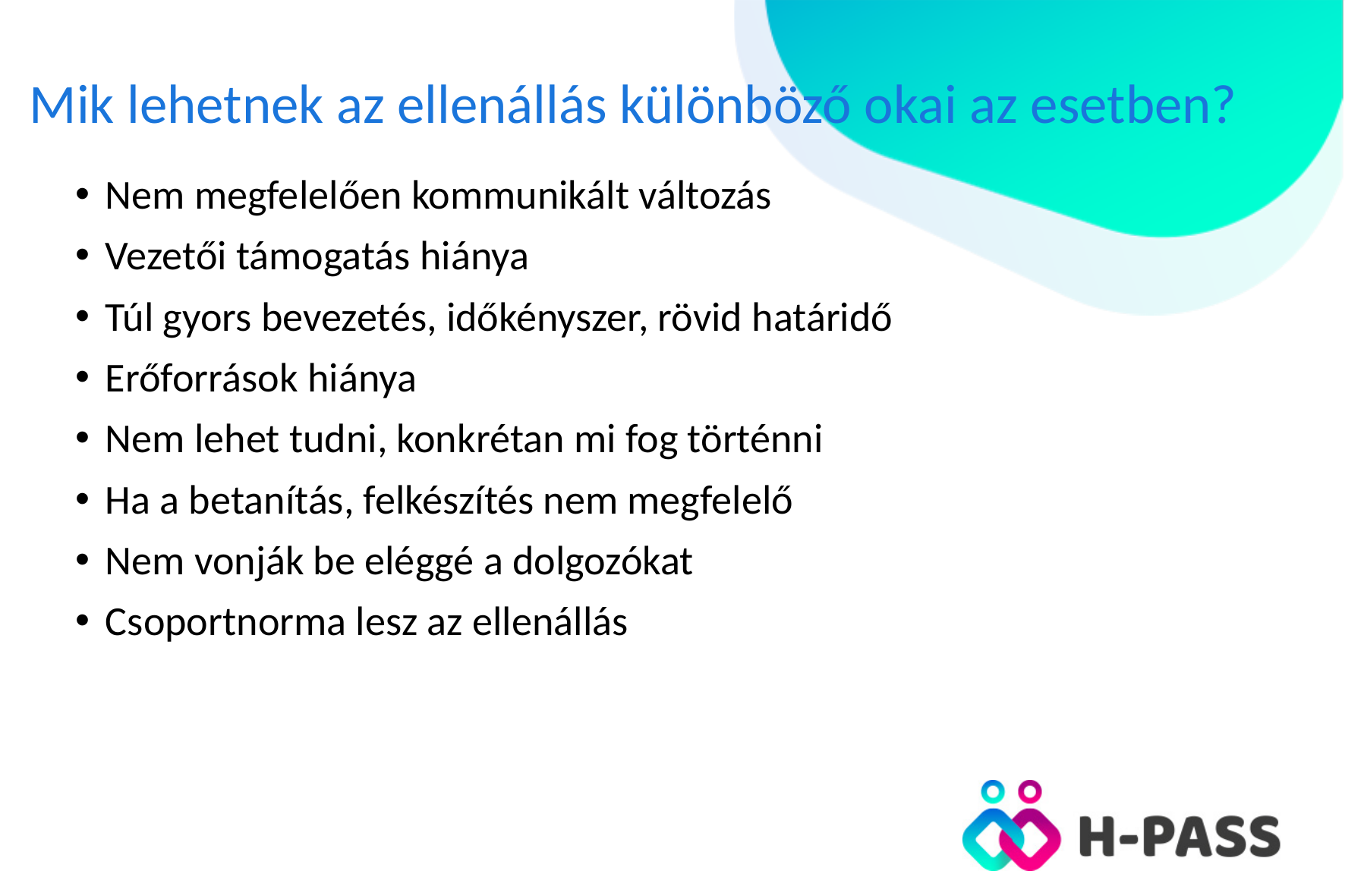

# Mik lehetnek az ellenállás különböző okai az esetben?
Nem megfelelően kommunikált változás
Vezetői támogatás hiánya
Túl gyors bevezetés, időkényszer, rövid határidő
Erőforrások hiánya
Nem lehet tudni, konkrétan mi fog történni
Ha a betanítás, felkészítés nem megfelelő
Nem vonják be eléggé a dolgozókat
Csoportnorma lesz az ellenállás